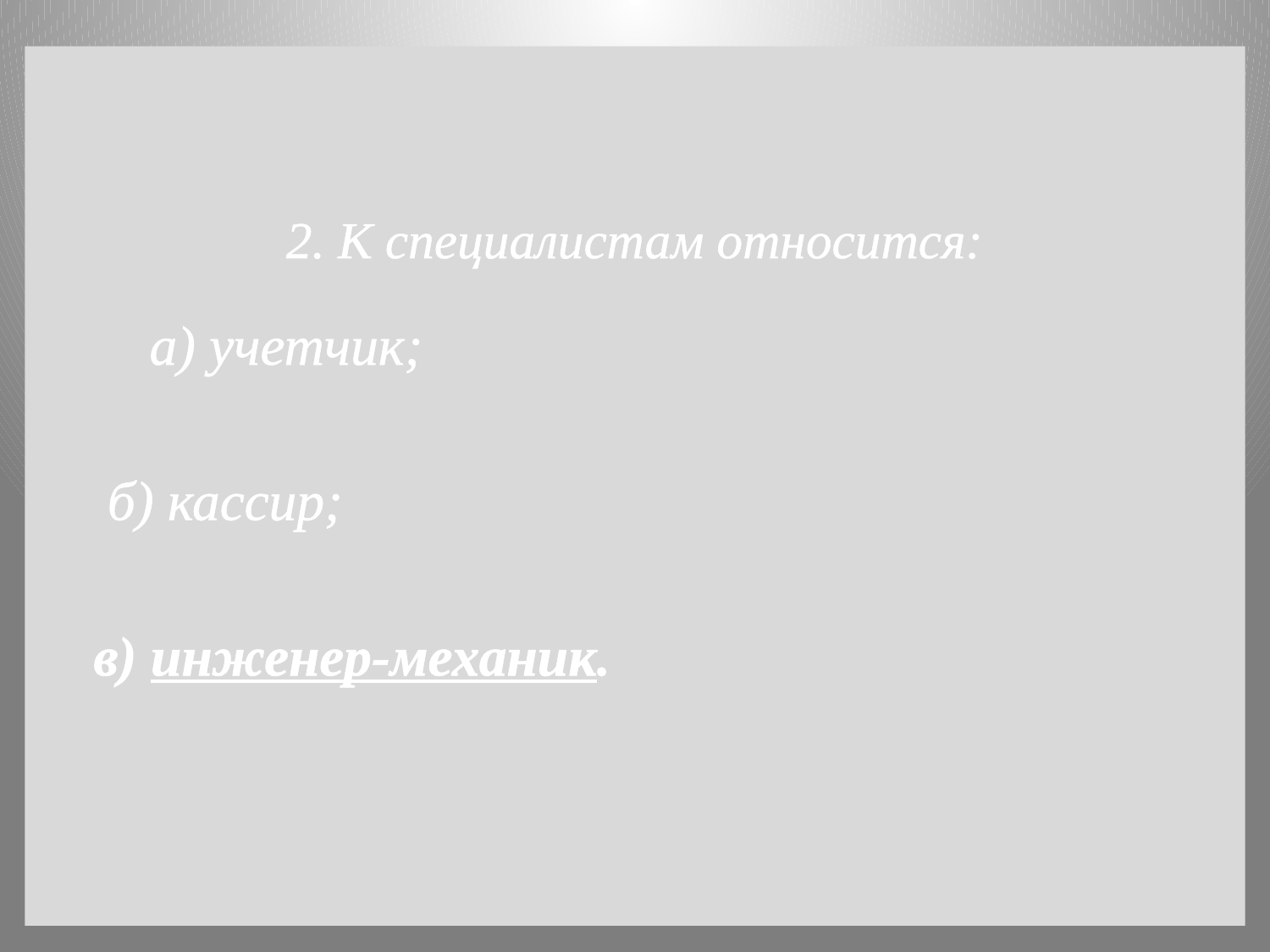

2. К специалистам относится:

        а) учетчик;

     б) кассир;

    в) инженер-механик.